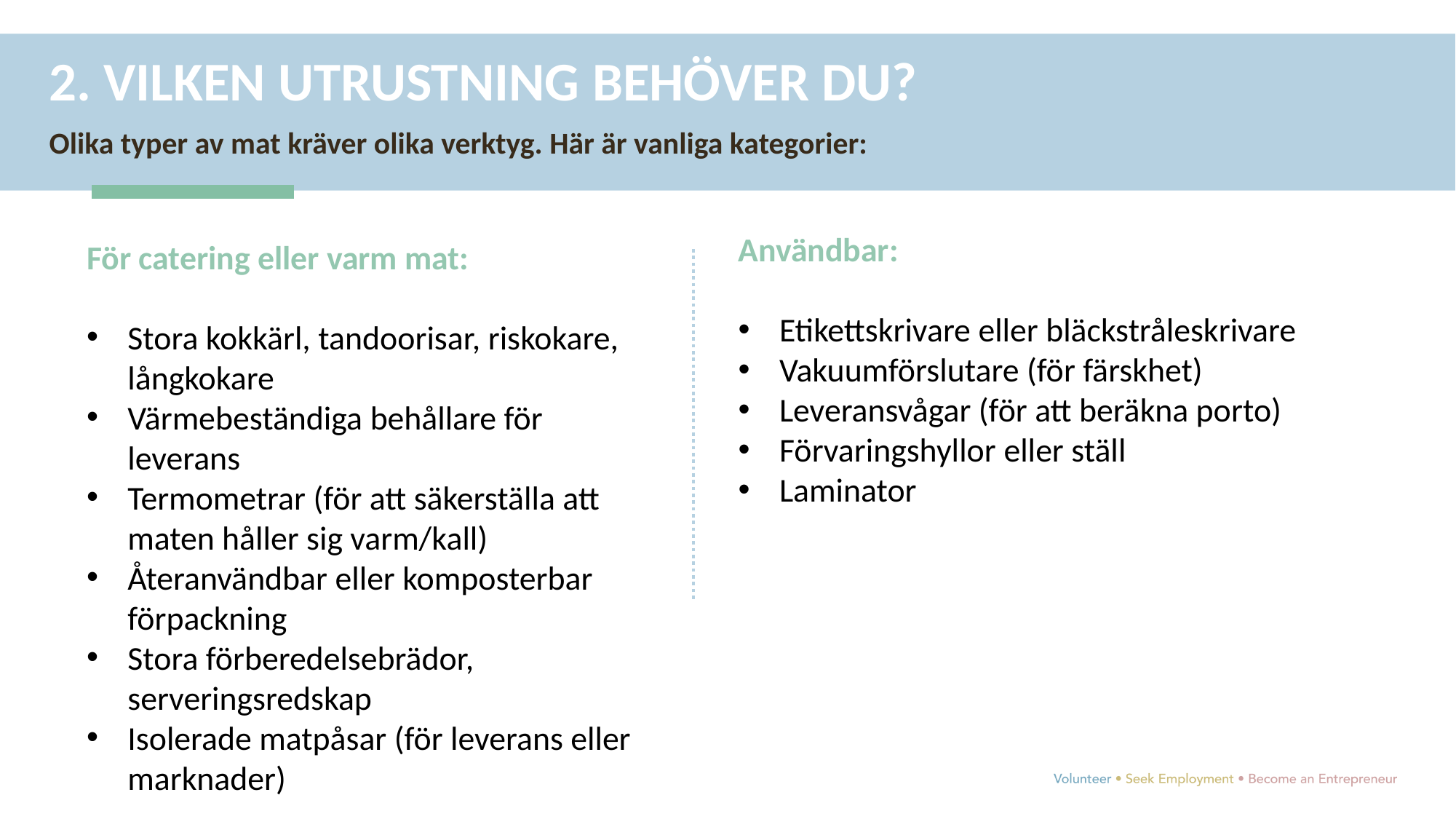

2. VILKEN UTRUSTNING BEHÖVER DU?
Olika typer av mat kräver olika verktyg. Här är vanliga kategorier:
Användbar:

Etikettskrivare eller bläckstråleskrivare
Vakuumförslutare (för färskhet)
Leveransvågar (för att beräkna porto)
Förvaringshyllor eller ställ
Laminator

För catering eller varm mat:

Stora kokkärl, tandoorisar, riskokare, långkokare
Värmebeständiga behållare för leverans
Termometrar (för att säkerställa att maten håller sig varm/kall)
Återanvändbar eller komposterbar förpackning
Stora förberedelsebrädor, serveringsredskap
Isolerade matpåsar (för leverans eller marknader)